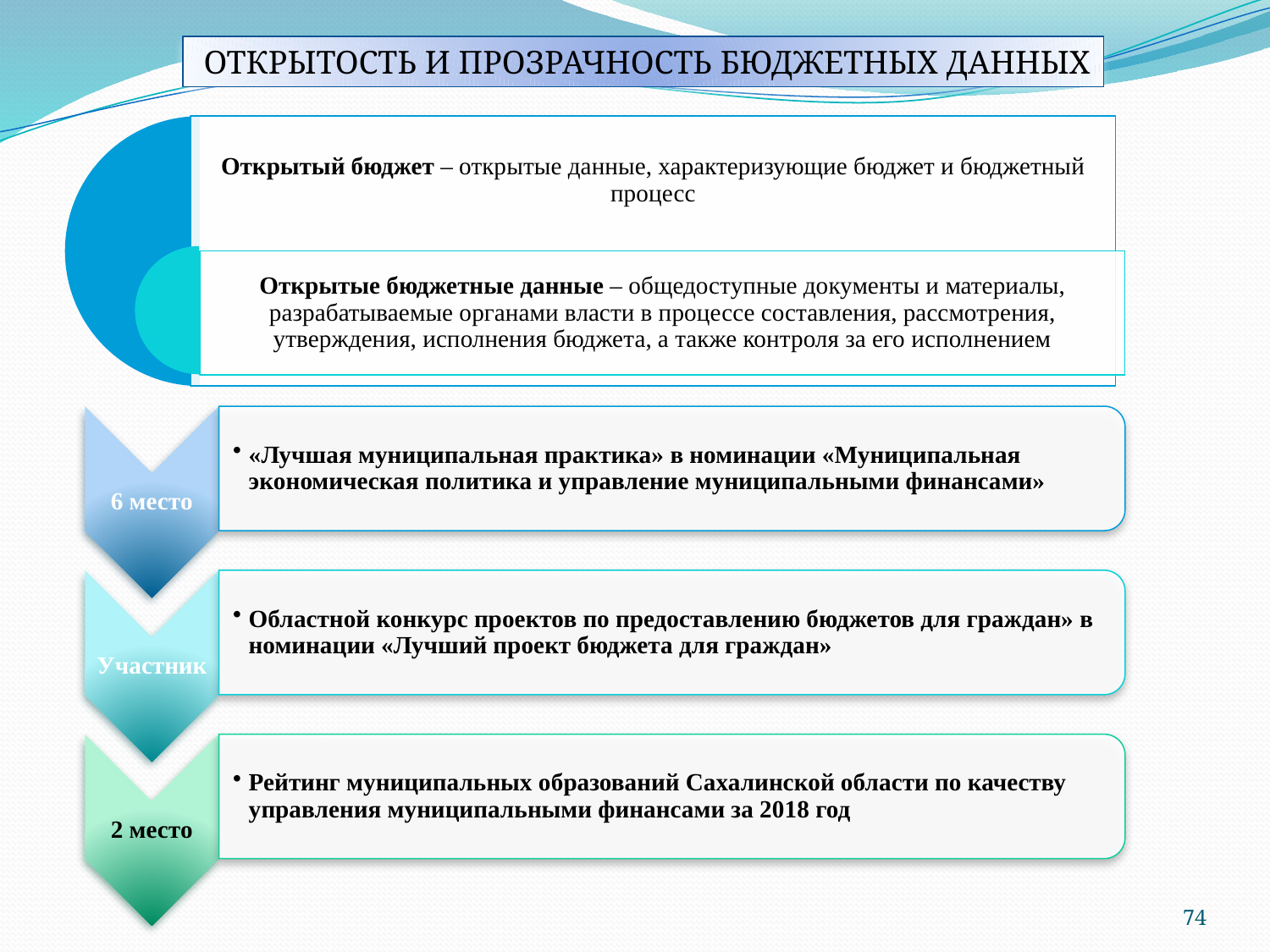

ОТКРЫТОСТЬ И ПРОЗРАЧНОСТЬ БЮДЖЕТНЫХ ДАННЫХ
Открытый бюджет – открытые данные, характеризующие бюджет и бюджетный процесс
Открытые бюджетные данные – общедоступные документы и материалы, разрабатываемые органами власти в процессе составления, рассмотрения, утверждения, исполнения бюджета, а также контроля за его исполнением
6 место
«Лучшая муниципальная практика» в номинации «Муниципальная экономическая политика и управление муниципальными финансами»
Участник
Областной конкурс проектов по предоставлению бюджетов для граждан» в номинации «Лучший проект бюджета для граждан»
2 место
Рейтинг муниципальных образований Сахалинской области по качеству управления муниципальными финансами за 2018 год
74